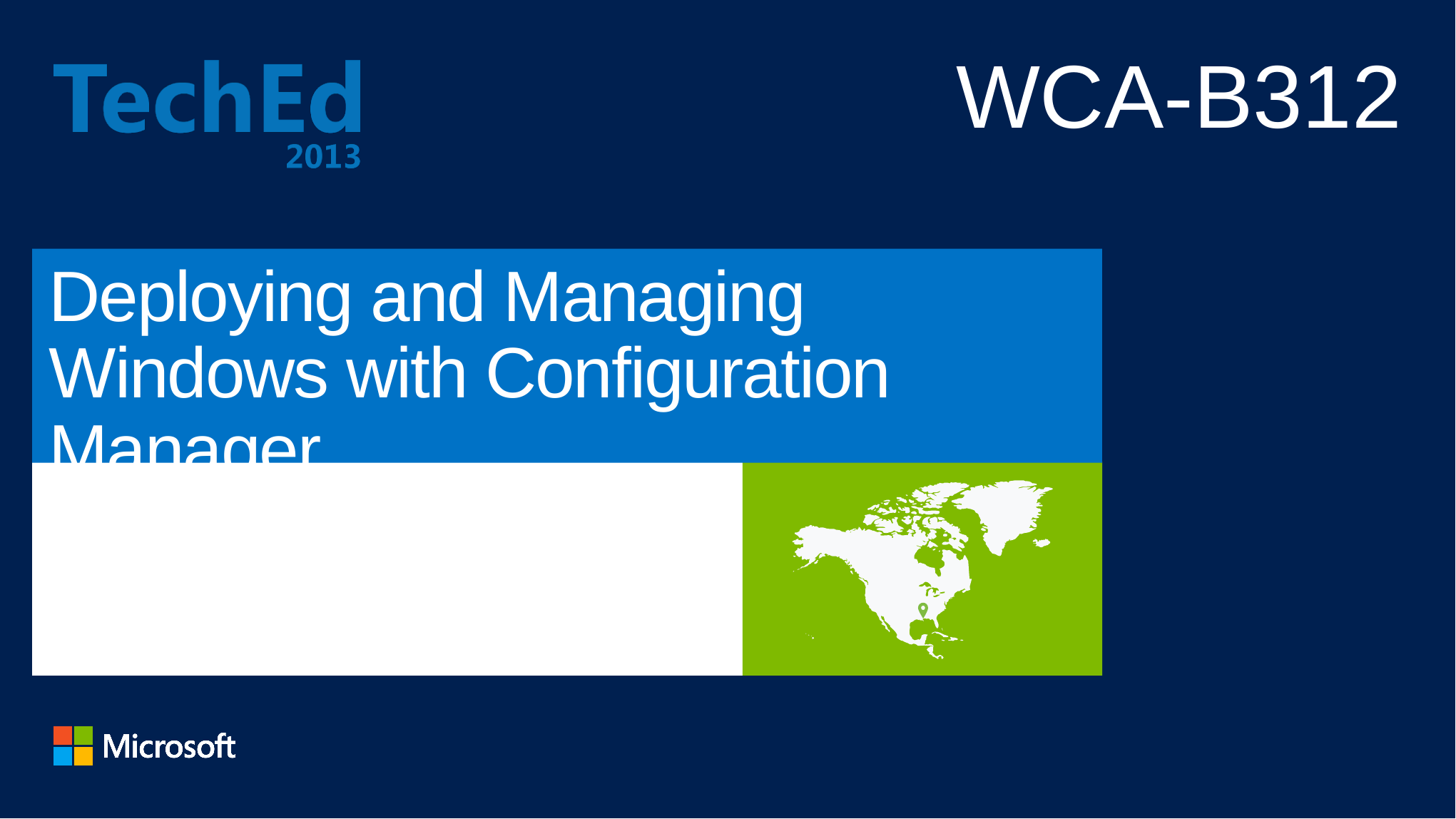

WCA-B312
# Deploying and Managing Windows with Configuration Manager
Aaron Czechowski
Senior Program Manager, Microsoft